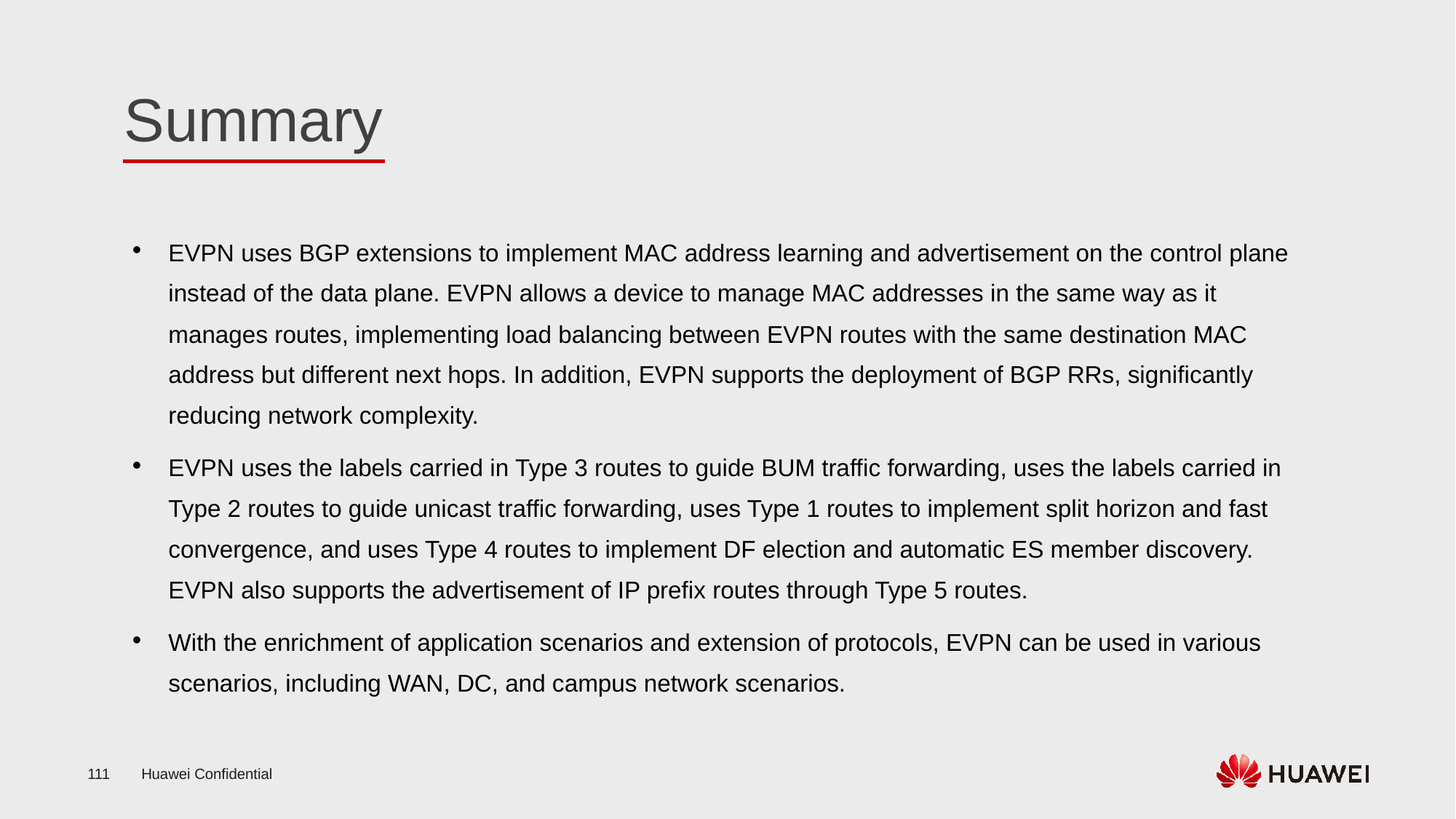

EVPN uses BGP extensions to implement MAC address learning and advertisement on the control plane instead of the data plane. EVPN allows a device to manage MAC addresses in the same way as it manages routes, implementing load balancing between EVPN routes with the same destination MAC address but different next hops. In addition, EVPN supports the deployment of BGP RRs, significantly reducing network complexity.
EVPN uses the labels carried in Type 3 routes to guide BUM traffic forwarding, uses the labels carried in Type 2 routes to guide unicast traffic forwarding, uses Type 1 routes to implement split horizon and fast convergence, and uses Type 4 routes to implement DF election and automatic ES member discovery. EVPN also supports the advertisement of IP prefix routes through Type 5 routes.
With the enrichment of application scenarios and extension of protocols, EVPN can be used in various scenarios, including WAN, DC, and campus network scenarios.